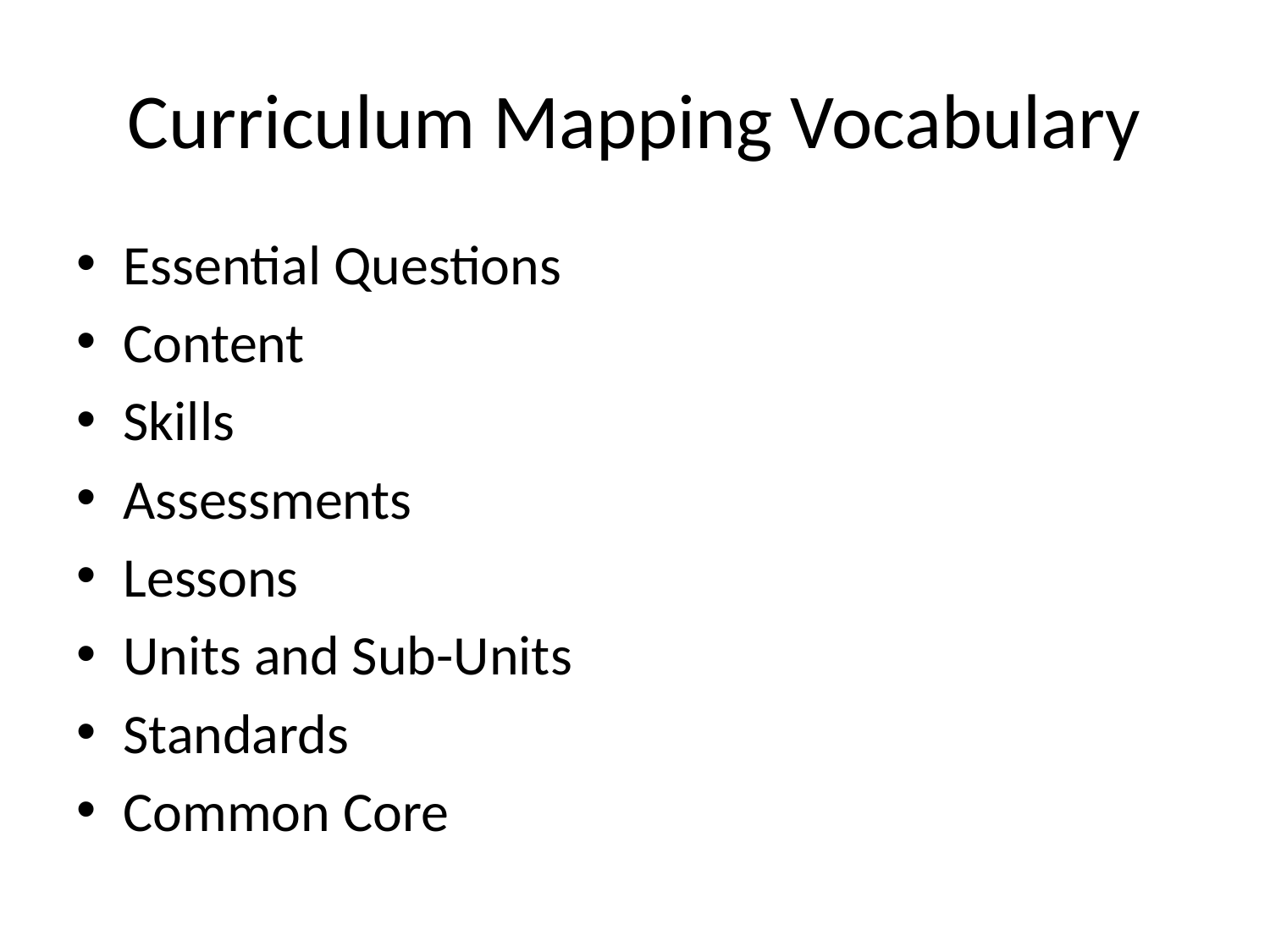

# Curriculum Mapping Vocabulary
Essential Questions
Content
Skills
Assessments
Lessons
Units and Sub-Units
Standards
Common Core